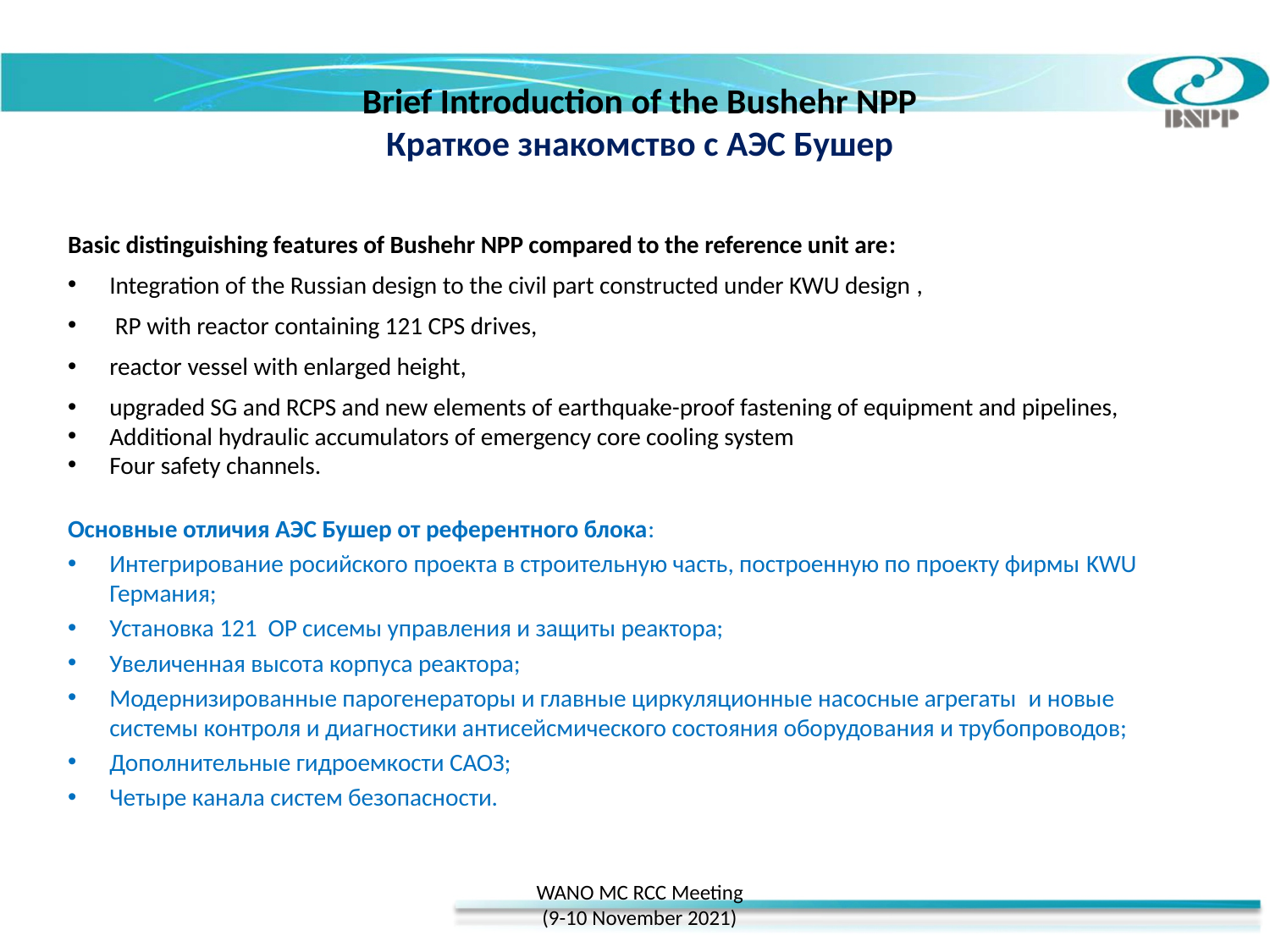

# Brief Introduction of the Bushehr NPP Краткое знакомство с АЭС Бушер
Basic distinguishing features of Bushehr NPP compared to the reference unit are:
Integration of the Russian design to the civil part constructed under KWU design ,
 RP with reactor containing 121 CPS drives,
reactor vessel with enlarged height,
upgraded SG and RCPS and new elements of earthquake-proof fastening of equipment and pipelines,
Additional hydraulic accumulators of emergency core cooling system
Four safety channels.

Основные отличия АЭС Бушер от референтного блока:
Интегрирование росийского проекта в строительную часть, построенную по проекту фирмы KWU Германия;
Установка 121  ОР сисемы управления и защиты реактора;
Увеличенная высота корпуса реактора;
Модернизированные парогенераторы и главные циркуляционные насосные агрегаты  и новые системы контроля и диагностики антисейсмического состояния оборудования и трубопроводов;
Дополнительные гидроемкости САОЗ;
Четыре канала систем безопасности.

WANO MC RCC Meeting
(9-10 November 2021)